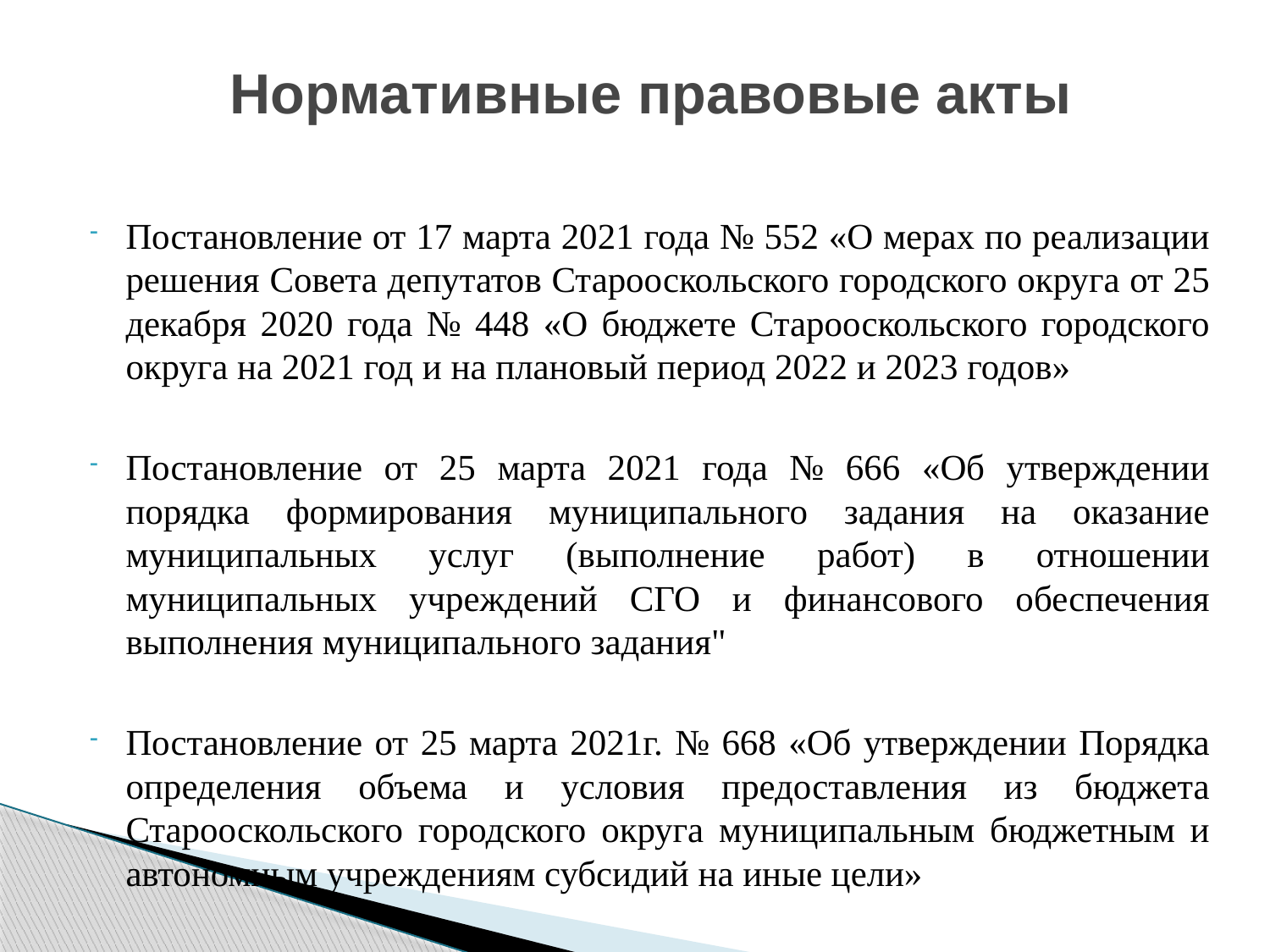

# Нормативные правовые акты

Постановление от 17 марта 2021 года № 552 «О мерах по реализации решения Совета депутатов Старооскольского городского округа от 25 декабря 2020 года № 448 «О бюджете Старооскольского городского округа на 2021 год и на плановый период 2022 и 2023 годов»

Постановление от 25 марта 2021 года № 666 «Об утверждении порядка формирования муниципального задания на оказание муниципальных услуг (выполнение работ) в отношении муниципальных учреждений СГО и финансового обеспечения выполнения муниципального задания"

Постановление от 25 марта 2021г. № 668 «Об утверждении Порядка определения объема и условия предоставления из бюджета Старооскольского городского округа муниципальным бюджетным и автономным учреждениям субсидий на иные цели»